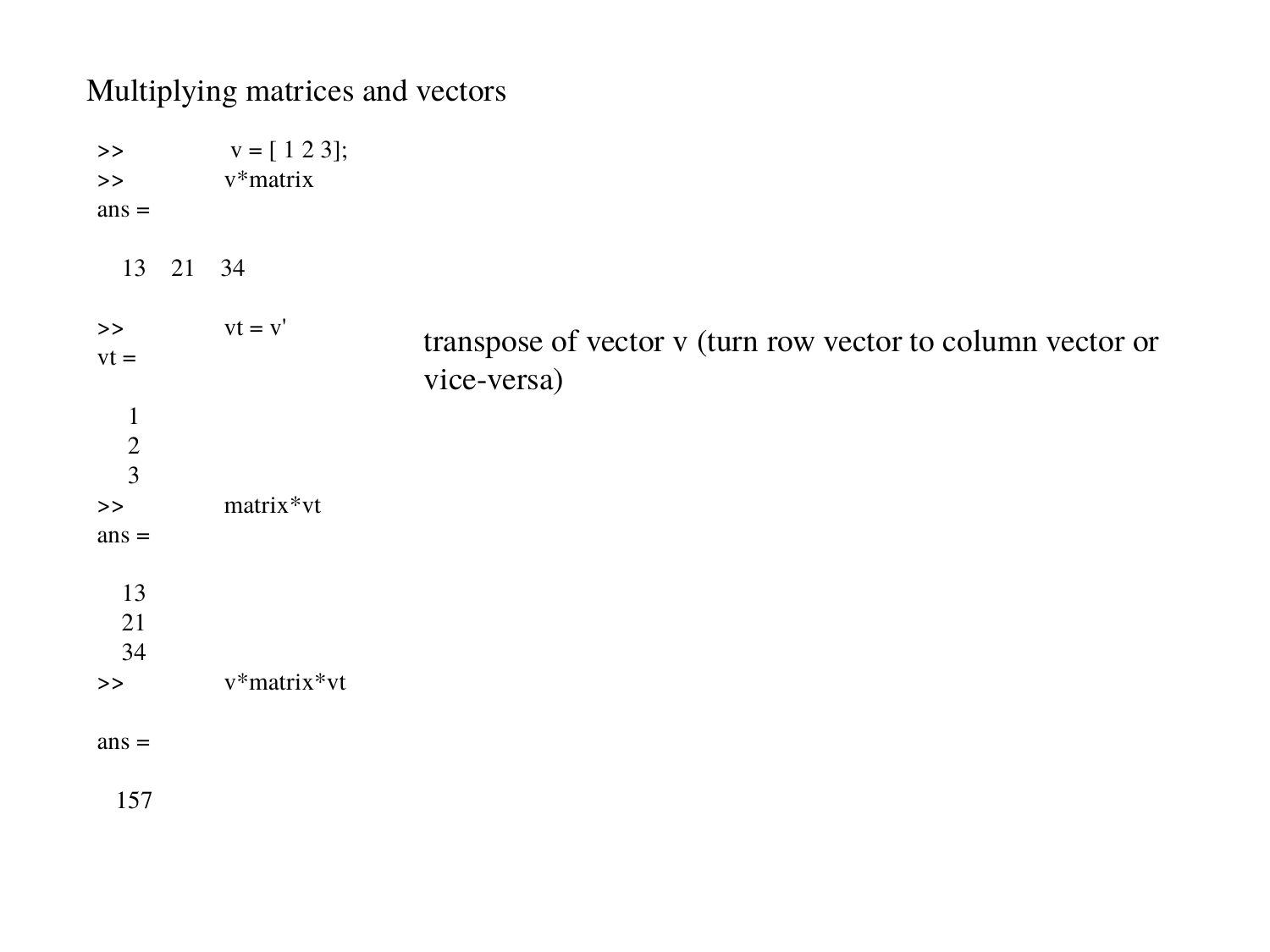

Multiplying matrices and vectors
>>	 v = [ 1 2 3];
>>	v*matrix
ans =

    13    21    34

>>	vt = v'
vt =

     1
     2
     3
>>	matrix*vt
ans =

    13
    21
    34
>> 	v*matrix*vt

ans =

   157
transpose of vector v (turn row vector to column vector or
vice-versa)